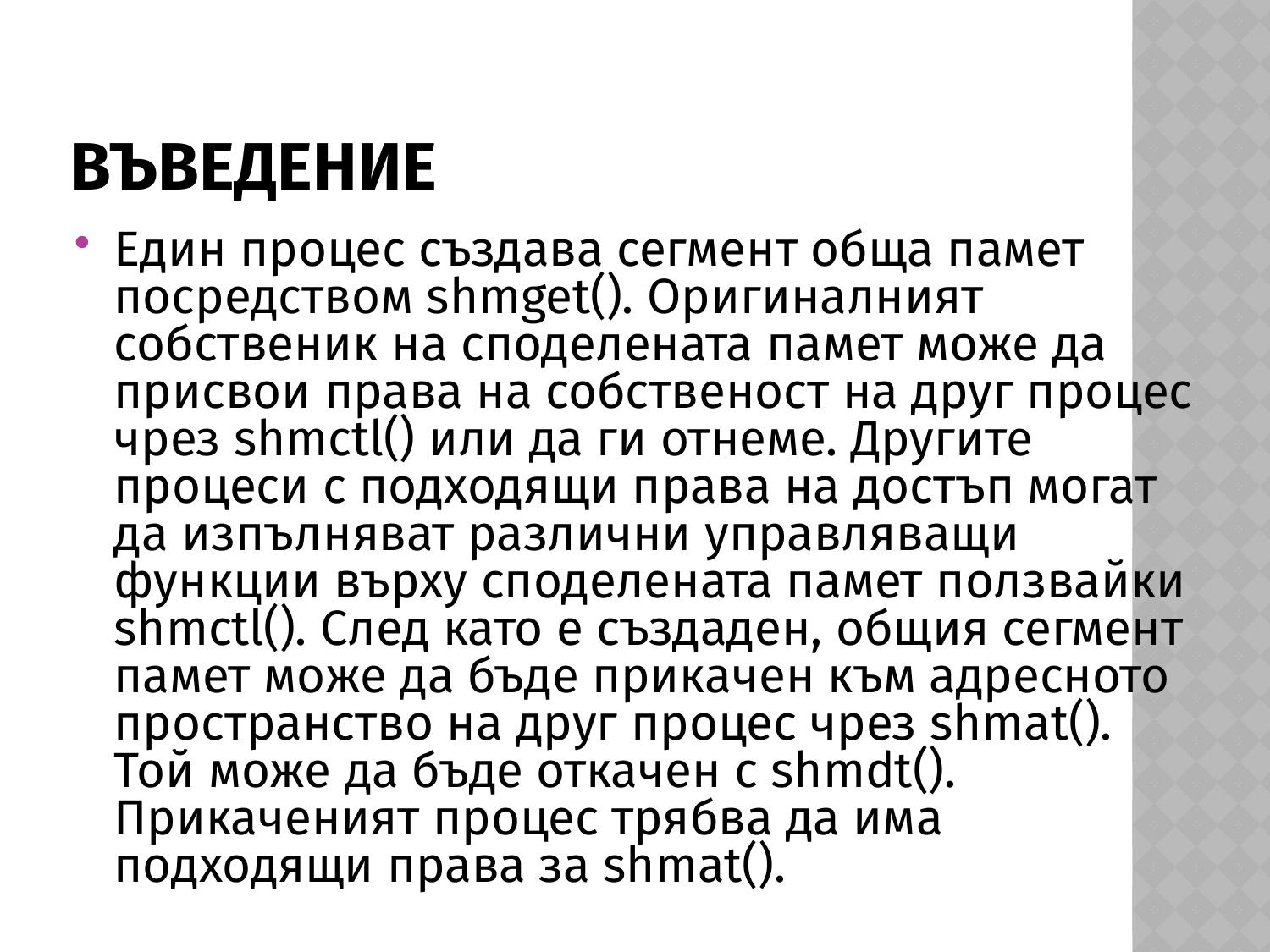

# Въведение
Един процес създава сегмент обща памет посредством shmget(). Оригиналният собственик на споделената памет може да присвои права на собственост на друг процес чрез shmctl() или да ги отнеме. Другите процеси с подходящи права на достъп могат да изпълняват различни управляващи функции върху споделената памет ползвайки shmctl(). След като е създаден, общия сегмент памет може да бъде прикачен към адресното пространство на друг процес чрез shmat(). Той може да бъде откачен с shmdt(). Прикаченият процес трябва да има подходящи права за shmat().